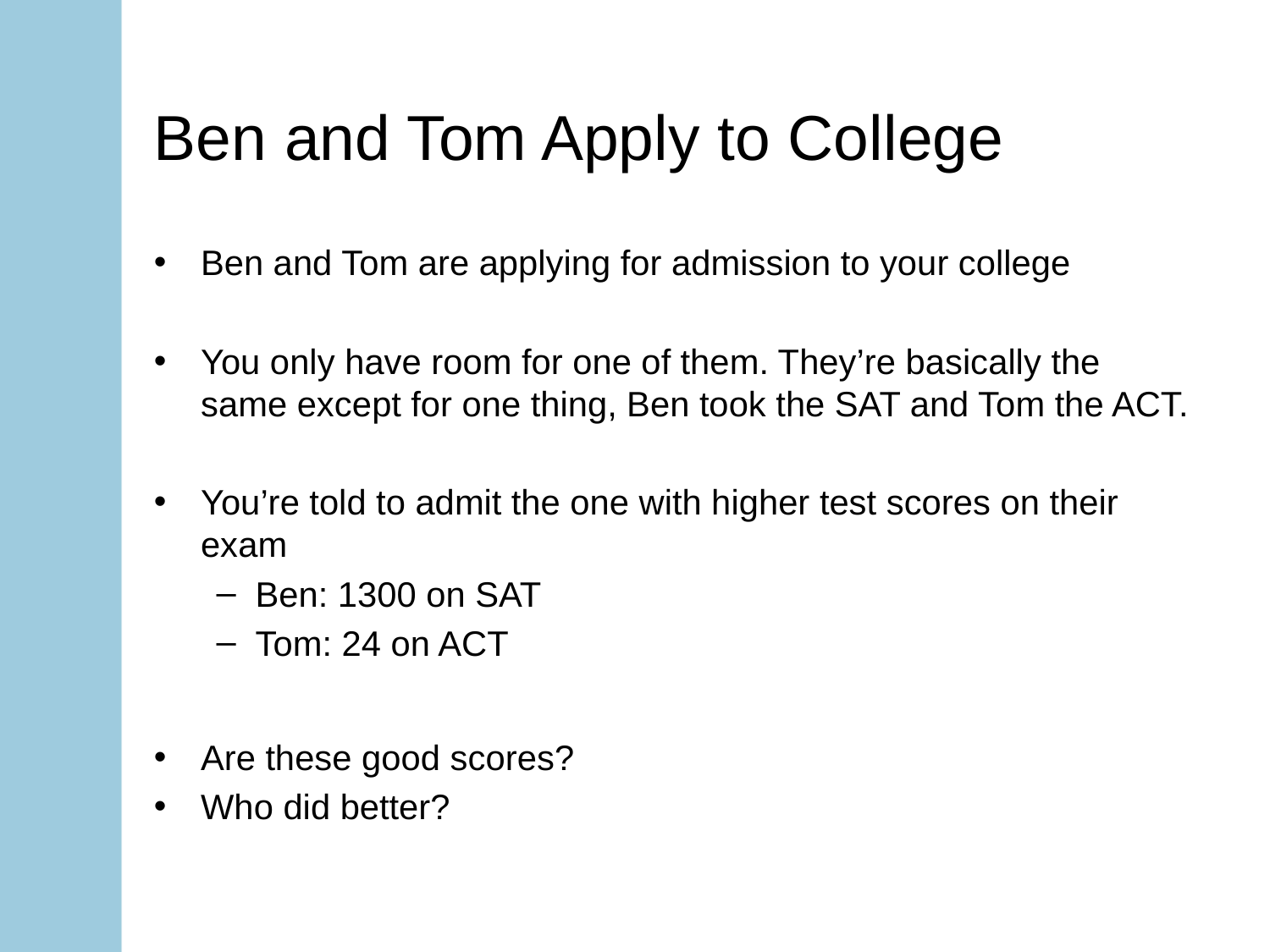

# Ben and Tom Apply to College
Ben and Tom are applying for admission to your college

You only have room for one of them. They’re basically the same except for one thing, Ben took the SAT and Tom the ACT.

You’re told to admit the one with higher test scores on their exam
Ben: 1300 on SAT
Tom: 24 on ACT

Are these good scores?
Who did better?